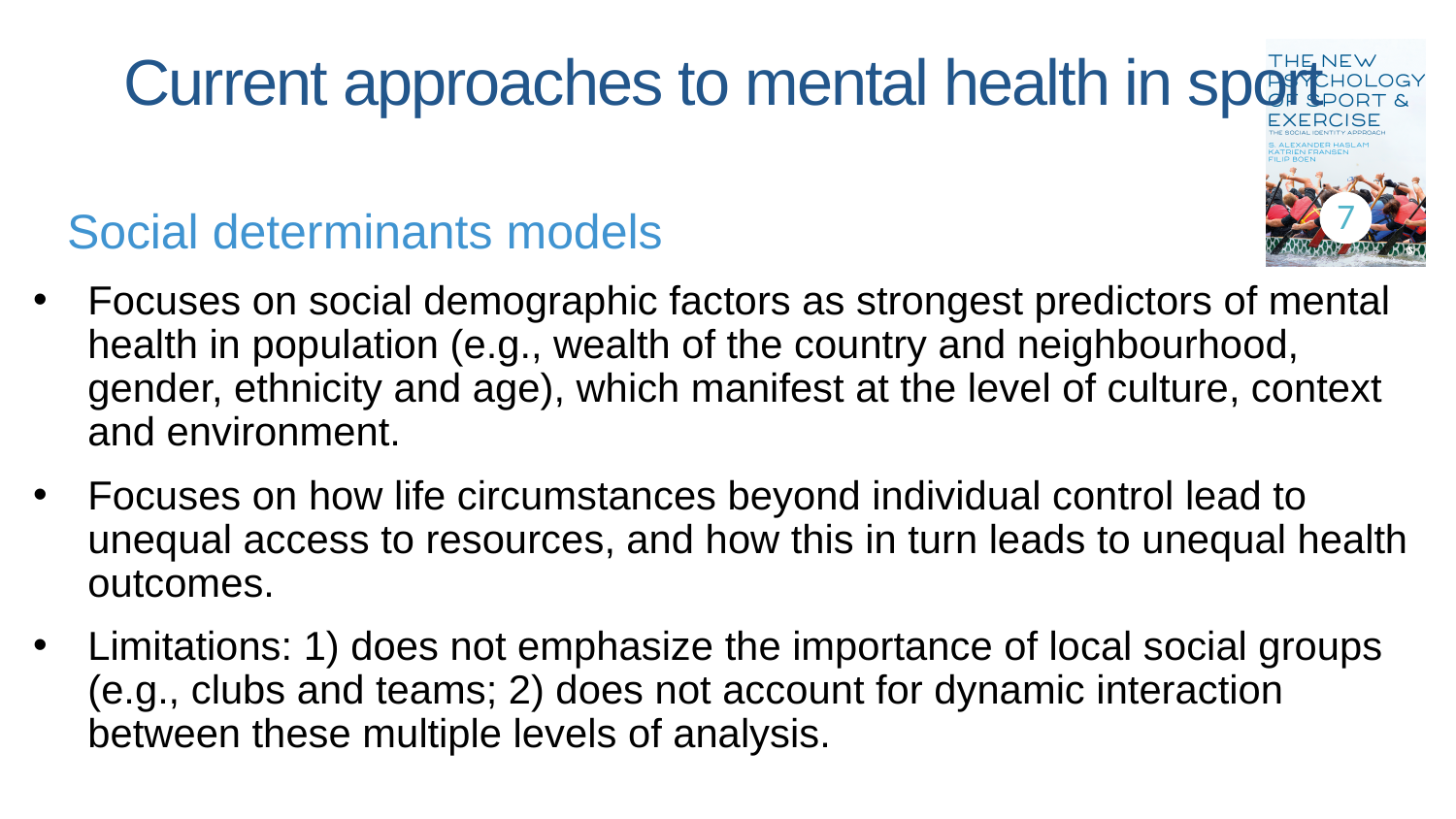

# Current approaches to mental health in sport
7
Social determinants models
Focuses on social demographic factors as strongest predictors of mental health in population (e.g., wealth of the country and neighbourhood, gender, ethnicity and age), which manifest at the level of culture, context and environment.
Focuses on how life circumstances beyond individual control lead to unequal access to resources, and how this in turn leads to unequal health outcomes.
Limitations: 1) does not emphasize the importance of local social groups (e.g., clubs and teams; 2) does not account for dynamic interaction between these multiple levels of analysis.